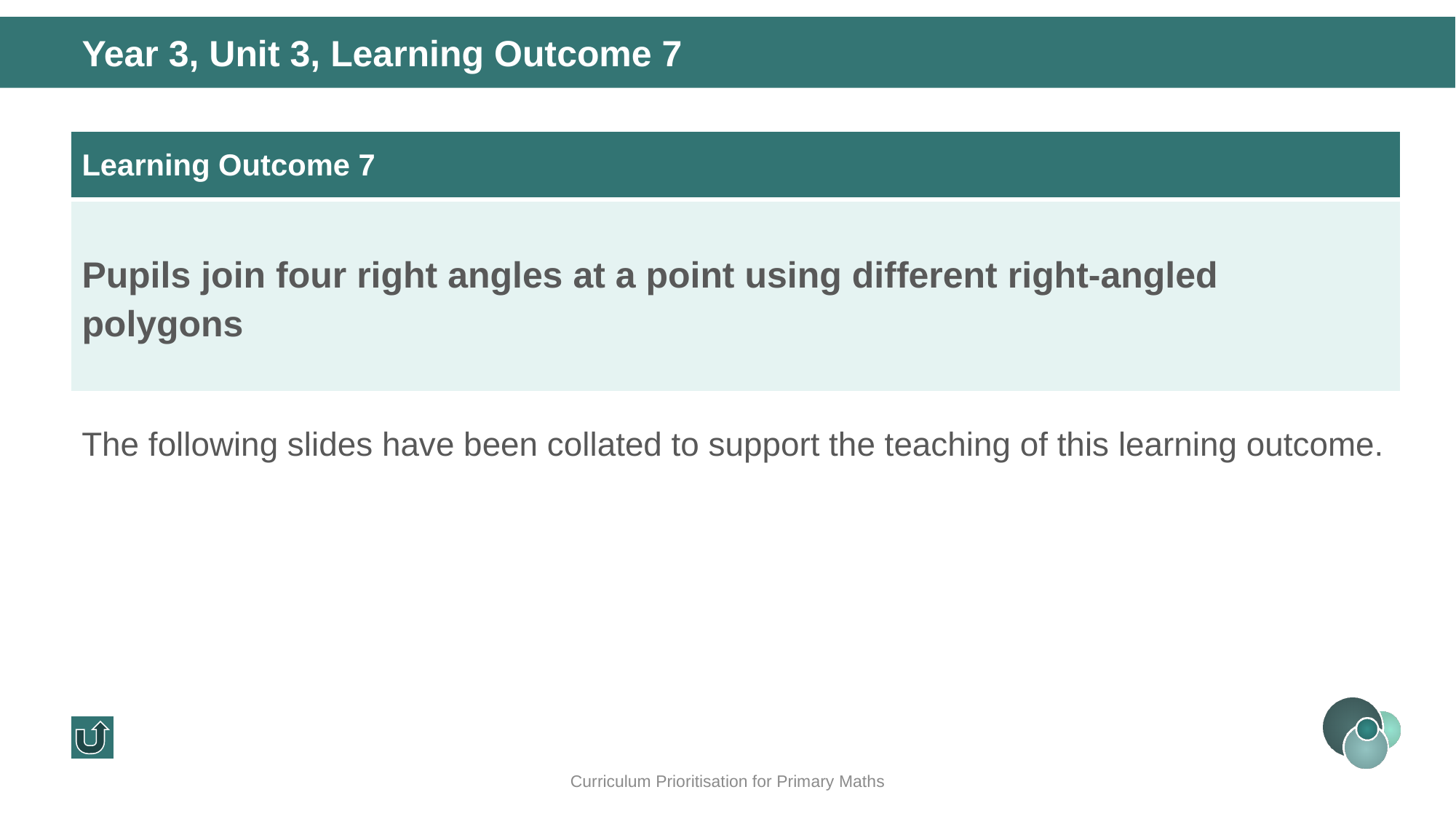

Year 3, Unit 3, Learning Outcome 7
| Learning Outcome 7 |
| --- |
| Pupils join four right angles at a point using different right-angled polygons |
The following slides have been collated to support the teaching of this learning outcome.

Curriculum Prioritisation for Primary Maths